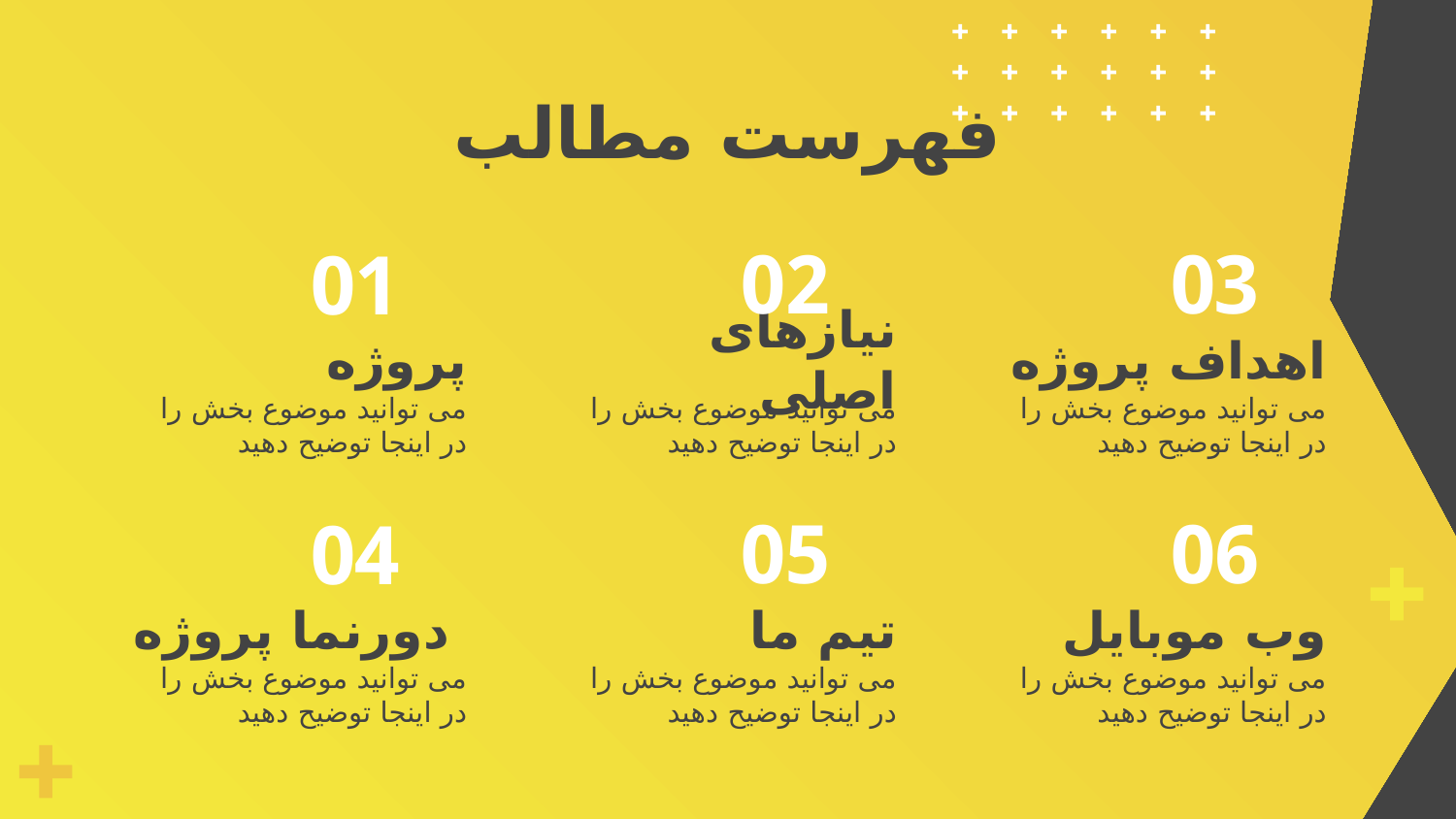

# فهرست مطالب
02
03
01
پروژه
نیازهای اصلی
اهداف پروژه
می توانید موضوع بخش را در اینجا توضیح دهید
می توانید موضوع بخش را در اینجا توضیح دهید
می توانید موضوع بخش را در اینجا توضیح دهید
05
06
04
 دورنما پروژه
تیم ما
وب موبایل
می توانید موضوع بخش را در اینجا توضیح دهید
می توانید موضوع بخش را در اینجا توضیح دهید
می توانید موضوع بخش را در اینجا توضیح دهید